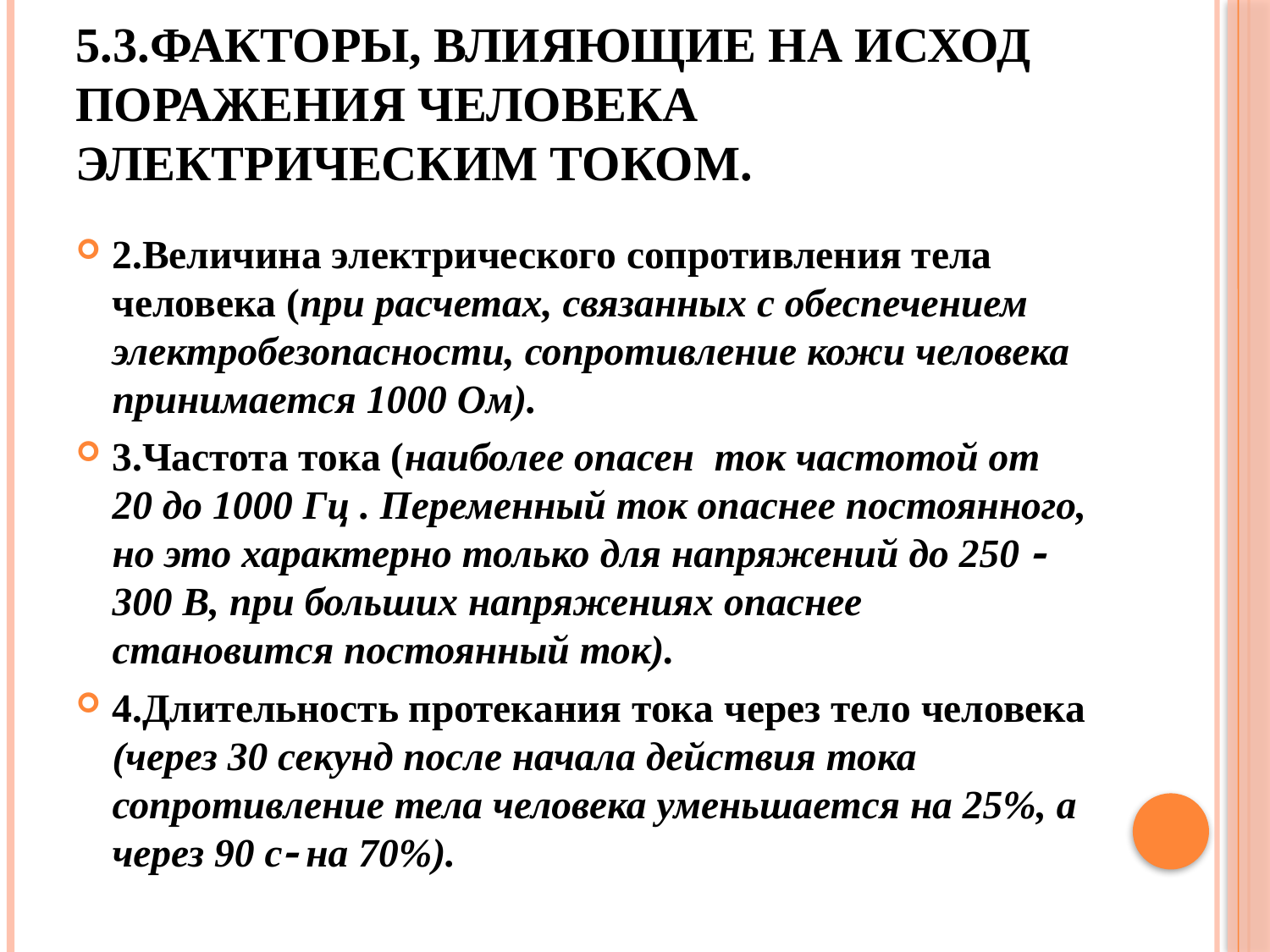

# 5.3.Факторы, влияющие на исход поражения человека электрическим током.
2.Величина электрического сопротивления тела человека (при расчетах, связанных с обеспечением электробезопасности, сопротивление кожи человека принимается 1000 Ом).
3.Частота тока (наиболее опасен  ток частотой от 20 до 1000 Гц . Переменный ток опаснее постоянного, но это характерно только для напряжений до 250 − 300 В, при больших напряжениях опаснее становится постоянный ток).
4.Длительность протекания тока через тело человека (через 30 секунд после начала действия тока сопротивление тела человека уменьшается на 25%, а через 90 с− на 70%).